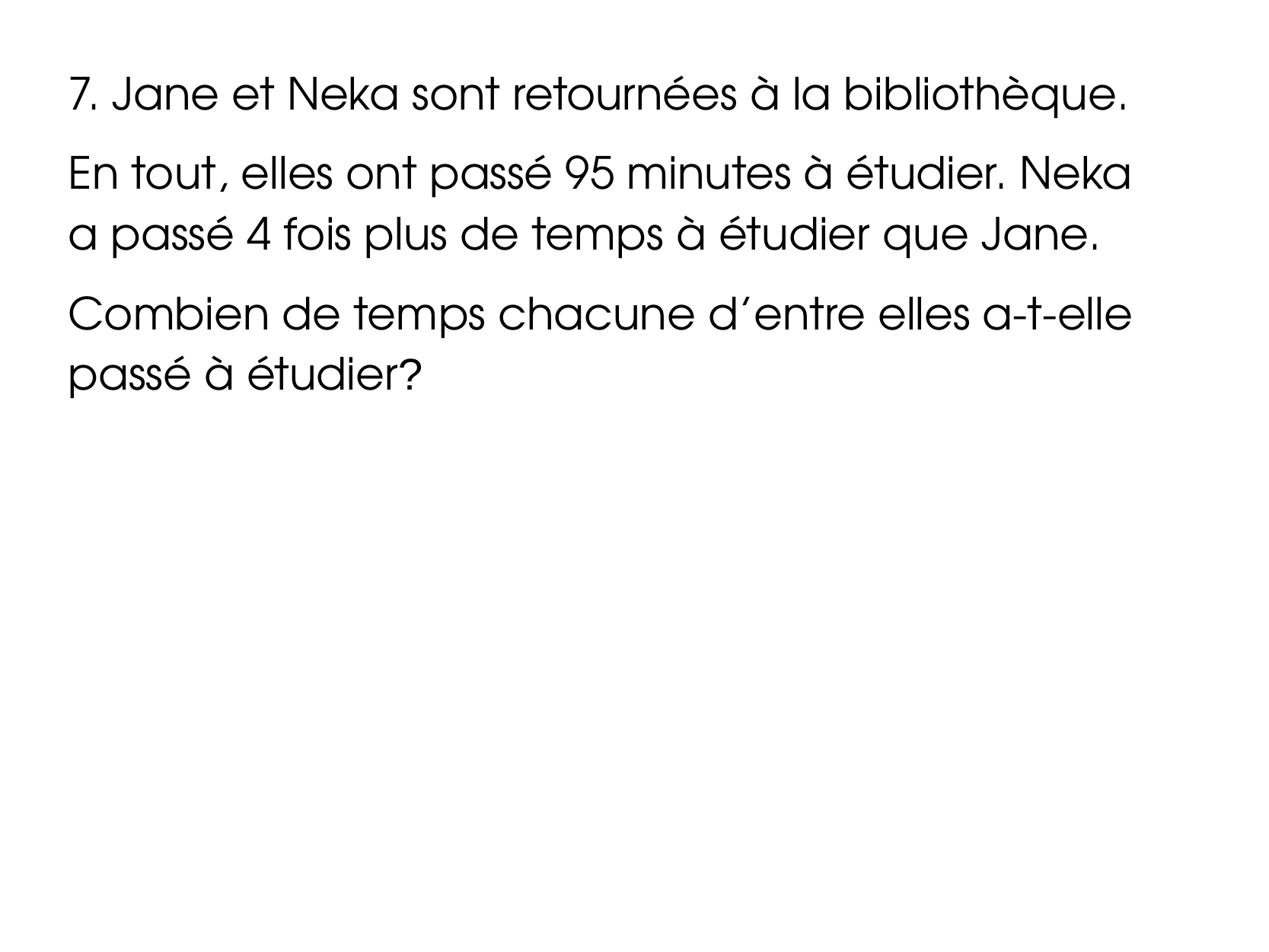

7. Jane et Neka sont retournées à la bibliothèque.
En tout, elles ont passé 95 minutes à étudier. Neka
a passé 4 fois plus de temps à étudier que Jane.
Combien de temps chacune d’entre elles a-t-elle passé à étudier?